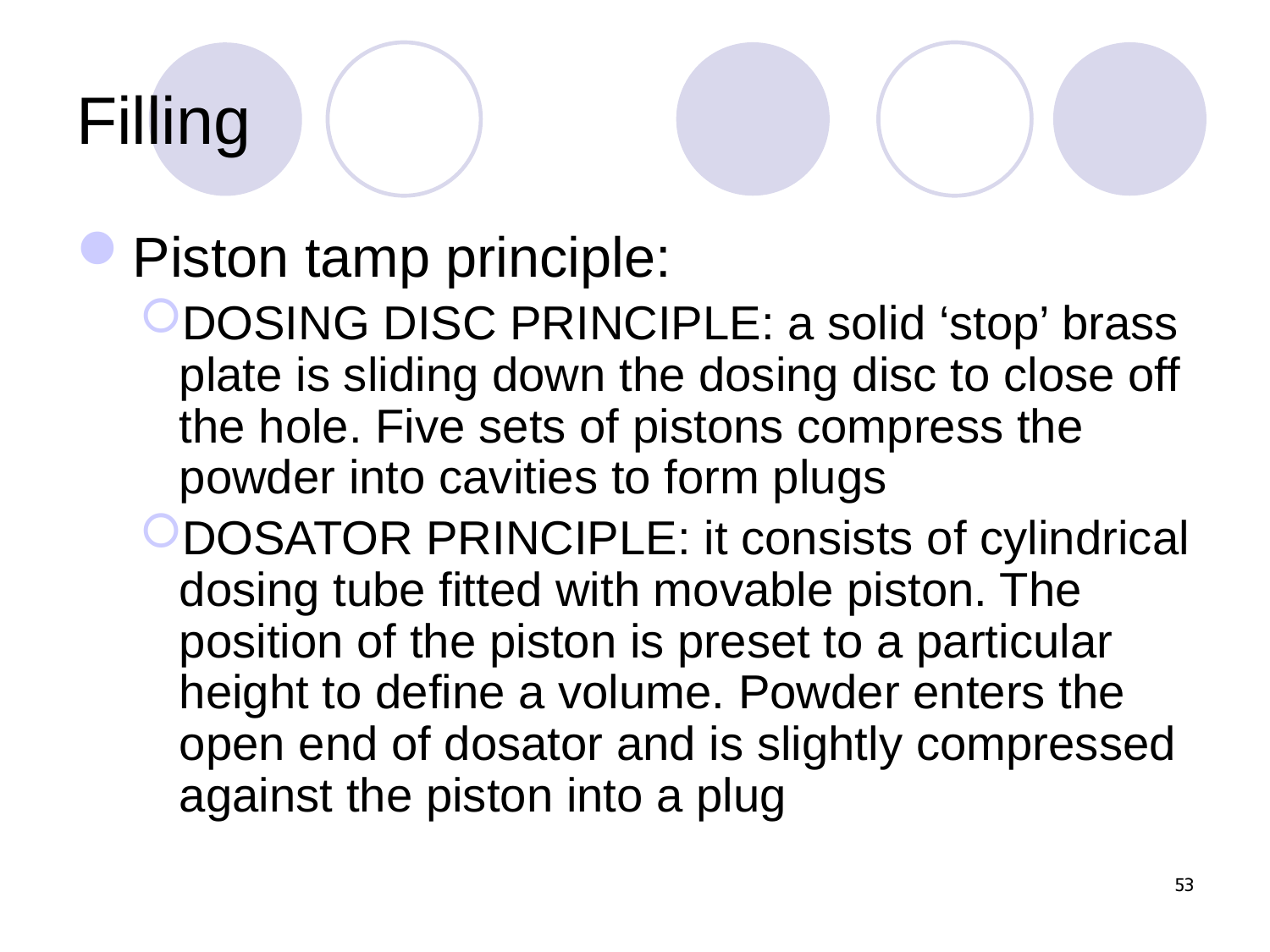

# Filling
Piston tamp principle:
DOSING DISC PRINCIPLE: a solid ‘stop’ brass plate is sliding down the dosing disc to close off the hole. Five sets of pistons compress the powder into cavities to form plugs
DOSATOR PRINCIPLE: it consists of cylindrical dosing tube fitted with movable piston. The position of the piston is preset to a particular height to define a volume. Powder enters the open end of dosator and is slightly compressed against the piston into a plug
53